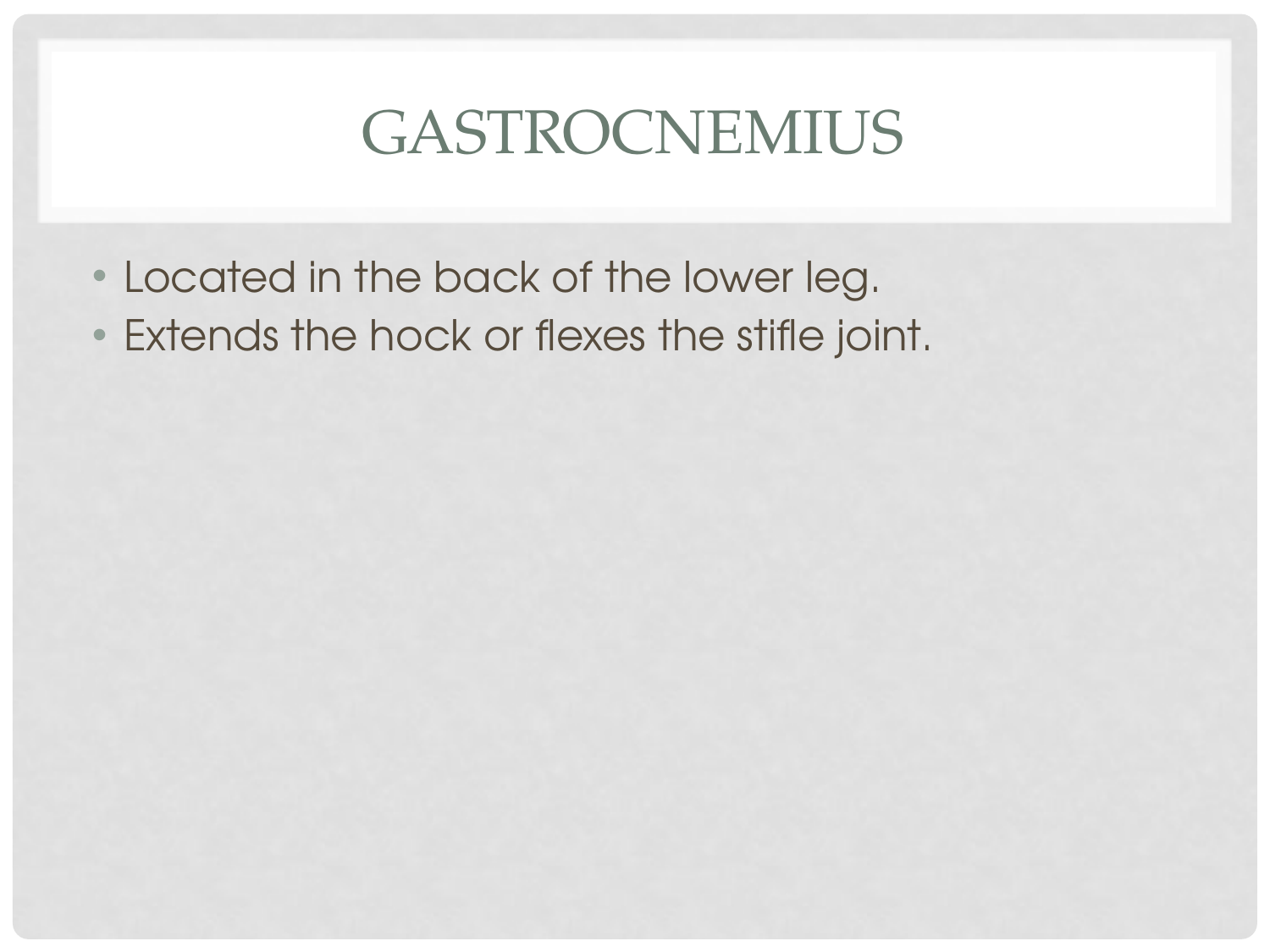

# Gastrocnemius
Located in the back of the lower leg.
Extends the hock or flexes the stifle joint.